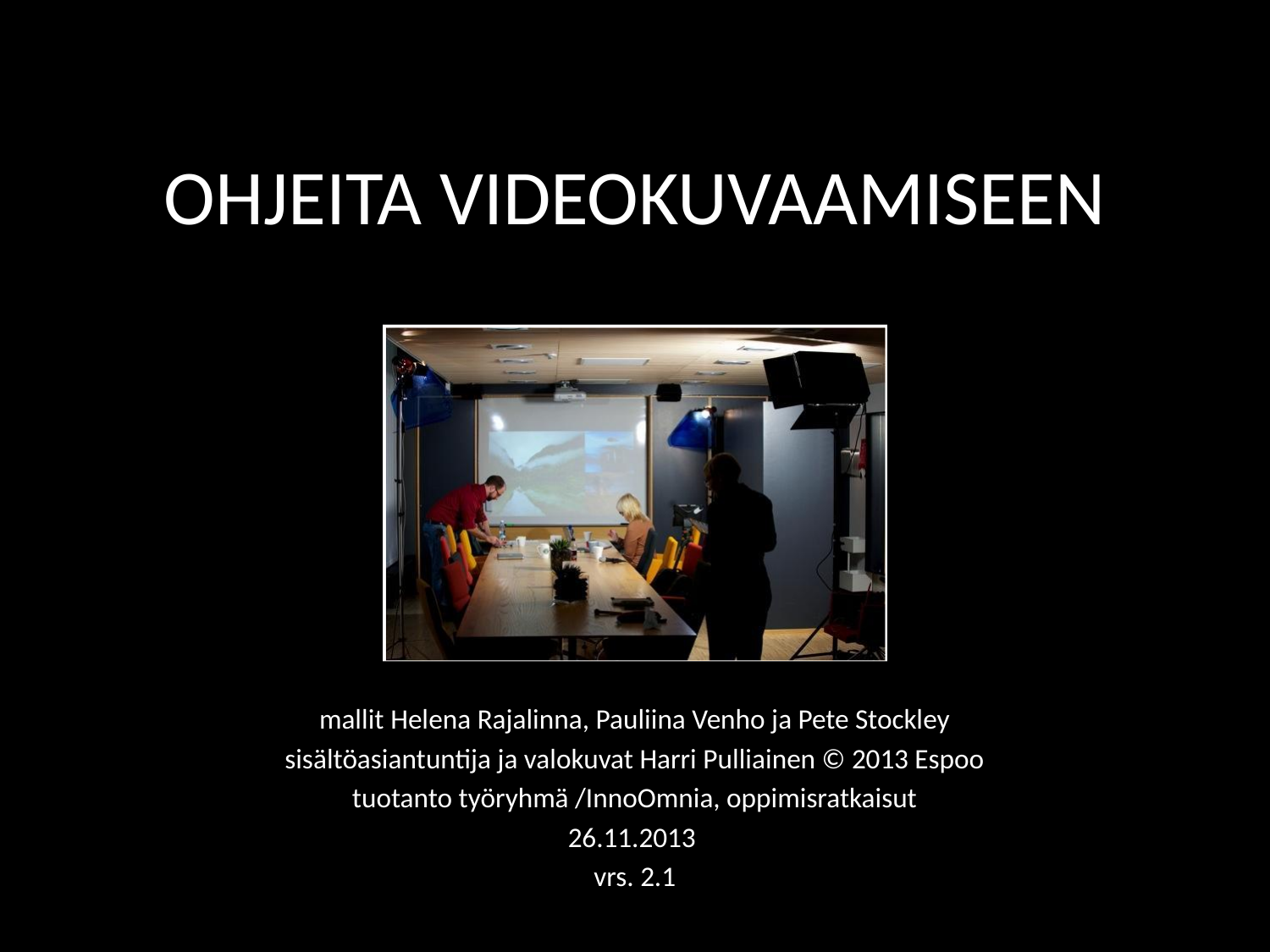

# OHJEITA VIDEOKUVAAMISEEN

mallit Helena Rajalinna, Pauliina Venho ja Pete Stockley
sisältöasiantuntija ja valokuvat Harri Pulliainen © 2013 Espoo
tuotanto työryhmä /InnoOmnia, oppimisratkaisut
26.11.2013
vrs. 2.1